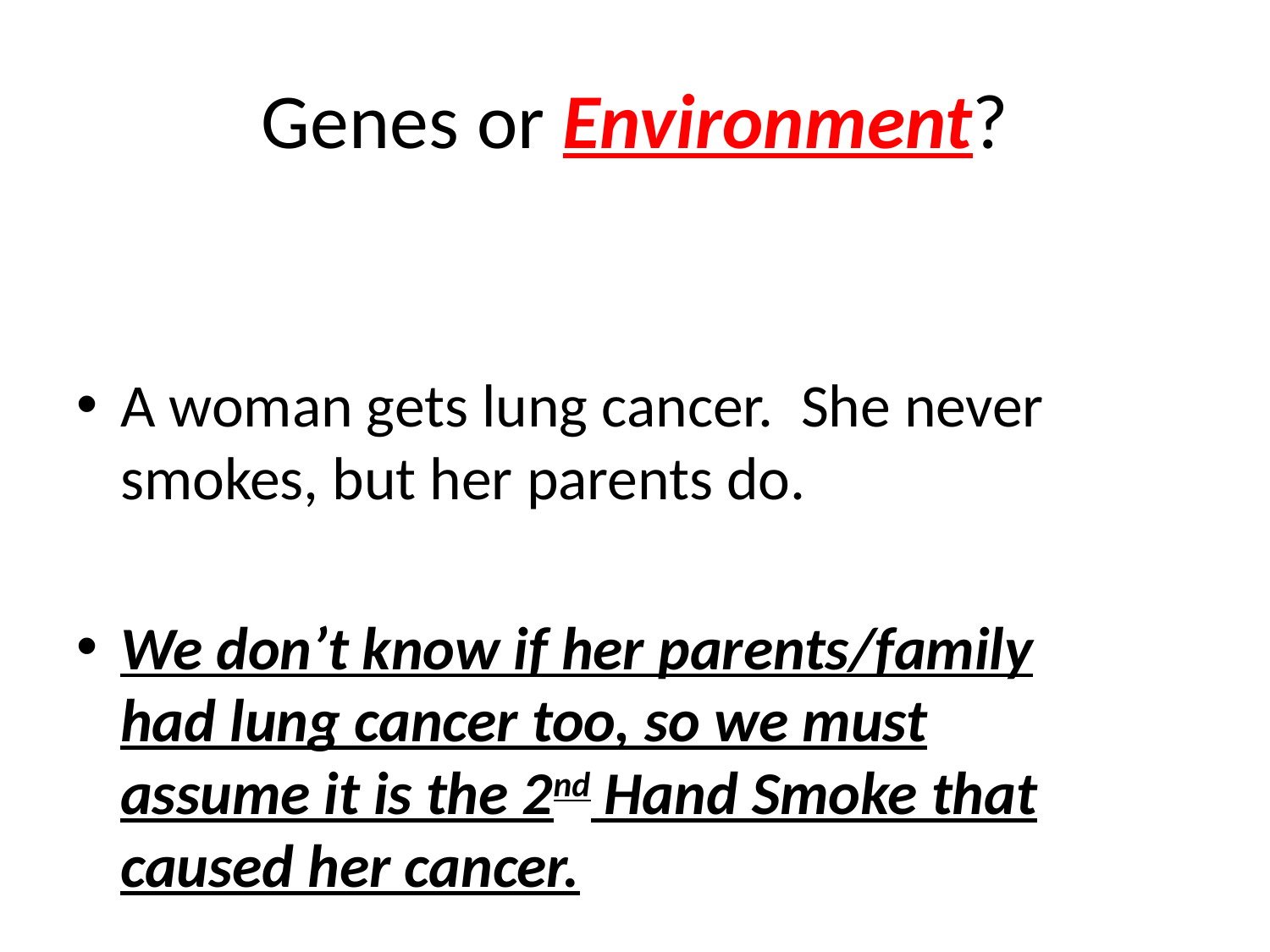

# Genes or Environment?

A woman gets lung cancer.  She never smokes, but her parents do.

We don’t know if her parents/family had lung cancer too, so we must assume it is the 2nd Hand Smoke that caused her cancer.